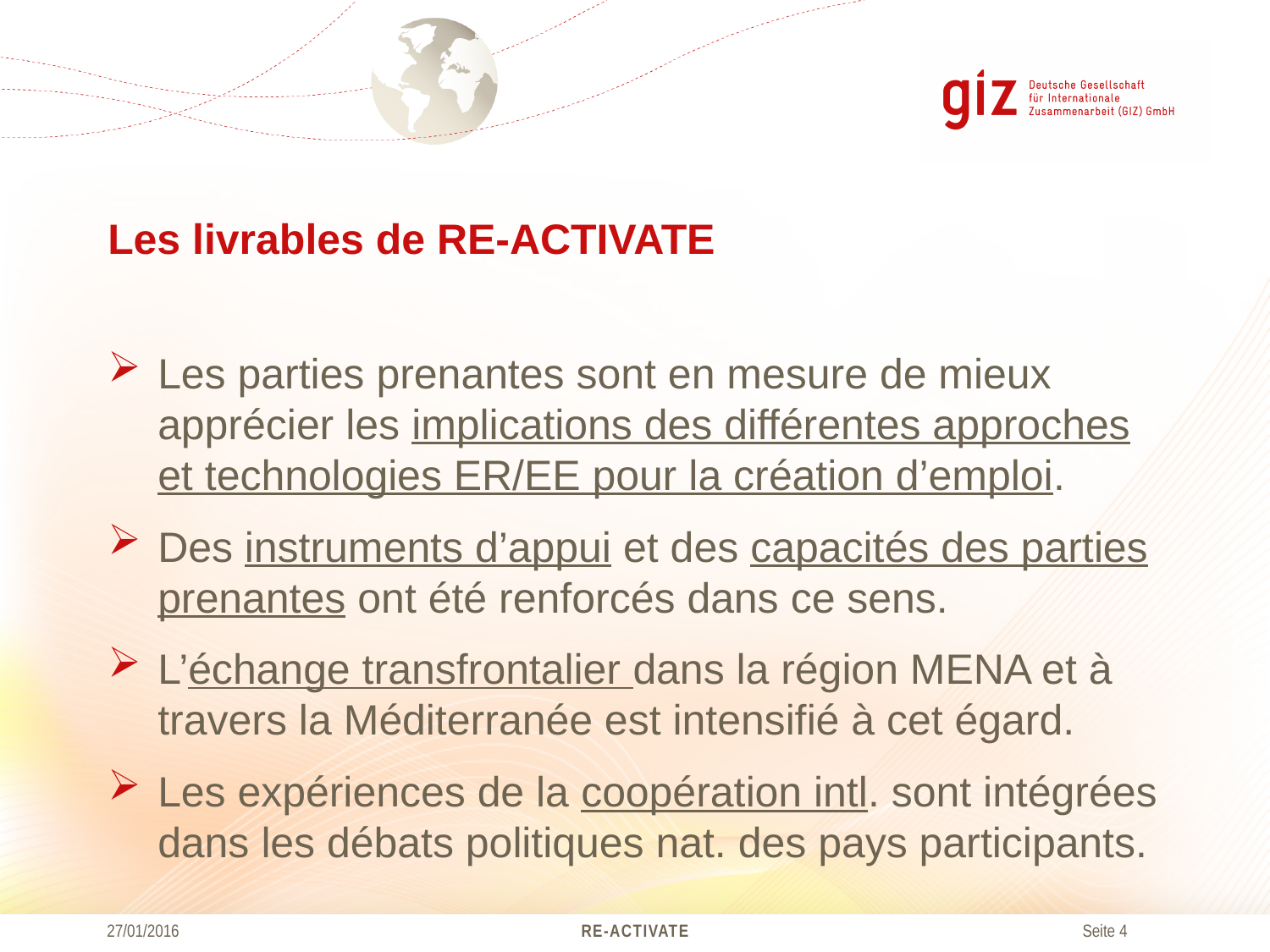

# Les livrables de RE-ACTIVATE
Les parties prenantes sont en mesure de mieux apprécier les implications des différentes approches et technologies ER/EE pour la création d’emploi.
Des instruments d’appui et des capacités des parties prenantes ont été renforcés dans ce sens.
L’échange transfrontalier dans la région MENA et à travers la Méditerranée est intensifié à cet égard.
Les expériences de la coopération intl. sont intégrées dans les débats politiques nat. des pays participants.
27/01/2016
RE-ACTIVATE